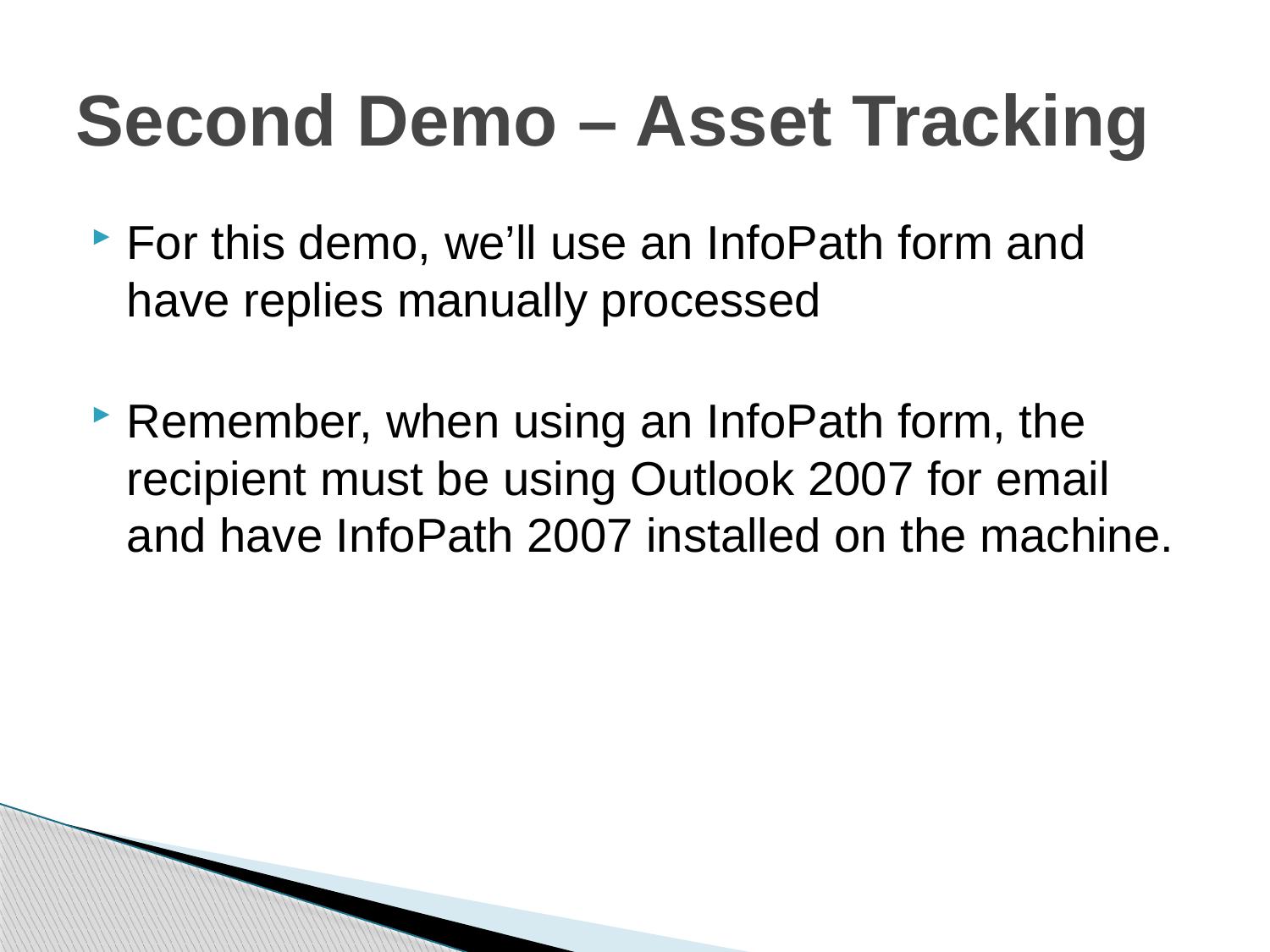

# Second Demo – Asset Tracking
For this demo, we’ll use an InfoPath form and have replies manually processed
Remember, when using an InfoPath form, the recipient must be using Outlook 2007 for email and have InfoPath 2007 installed on the machine.